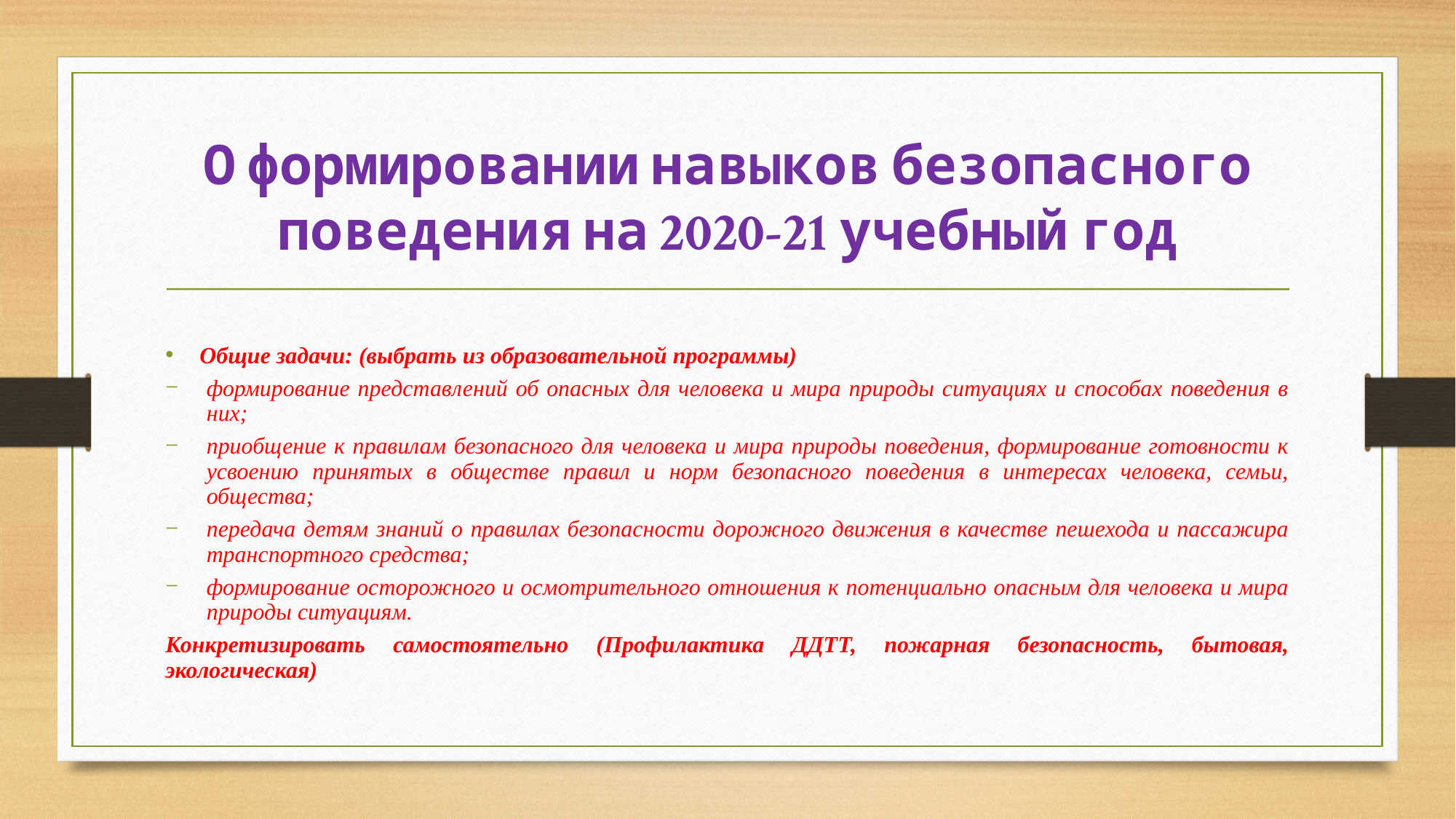

# О формировании навыков безопасного поведения на 2020-21 учебный год

Общие задачи: (выбрать из образовательной программы)
формирование представлений об опасных для человека и мира природы ситуациях и способах поведения в них;
приобщение к правилам безопасного для человека и мира природы поведения, формирование готовности к усвоению принятых в обществе правил и норм безопасного поведения в интересах человека, семьи, общества;
передача детям знаний о правилах безопасности дорожного движения в качестве пешехода и пассажира транспортного средства;
формирование осторожного и осмотрительного отношения к потенциально опасным для человека и мира природы ситуациям.
Конкретизировать самостоятельно (Профилактика ДДТТ, пожарная безопасность, бытовая, экологическая)